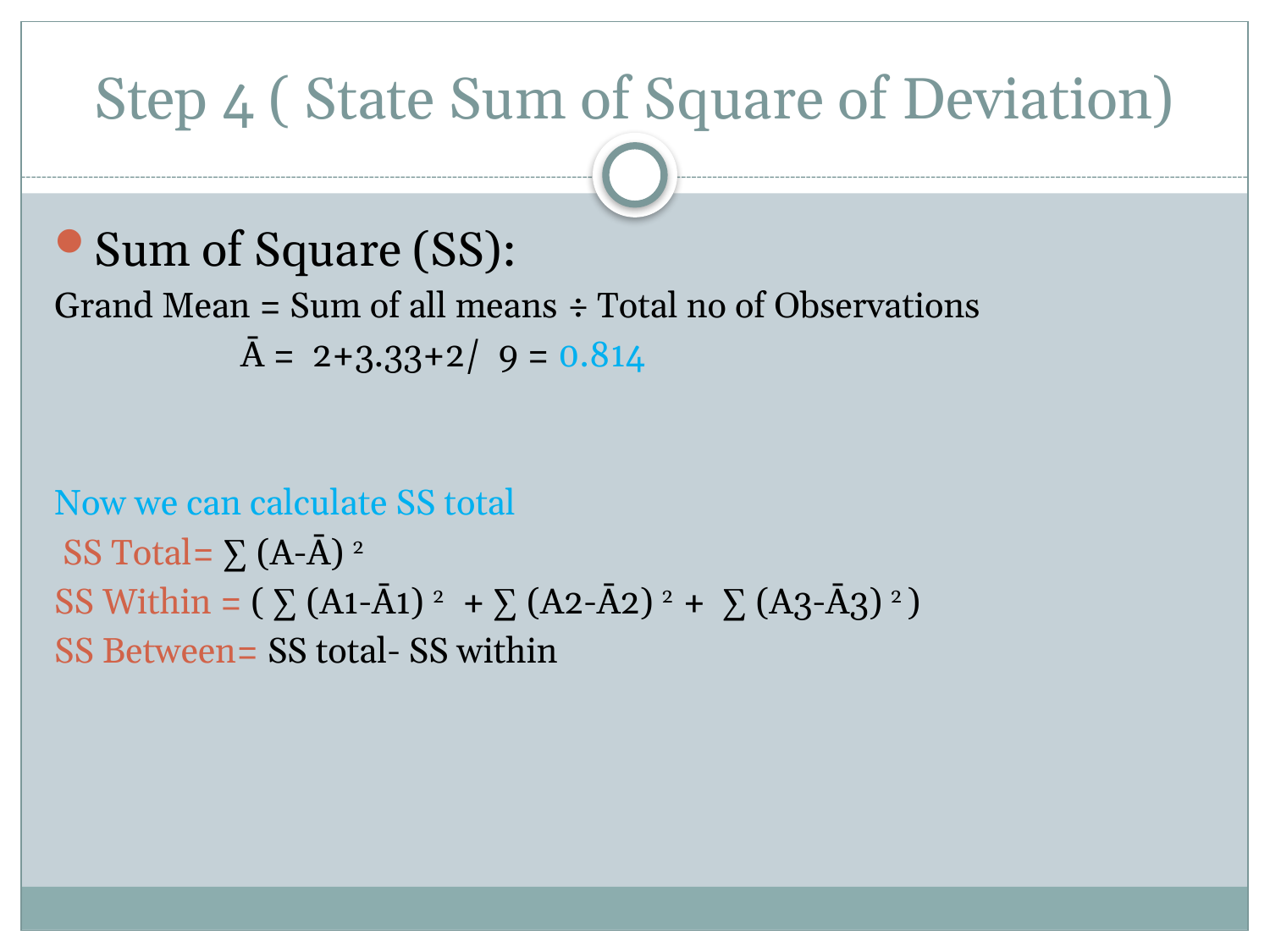

# Step 4 ( State Sum of Square of Deviation)
Sum of Square (SS):
Grand Mean = Sum of all means ÷ Total no of Observations
                      Ā =  2+3.33+2/  9 = 0.814

Now we can calculate SS total
 SS Total= ∑ (A-Ā) 2
SS Within = ( ∑ (A1-Ā1) 2   + ∑ (A2-Ā2) 2  +  ∑ (A3-Ā3) 2 )
SS Between= SS total- SS within